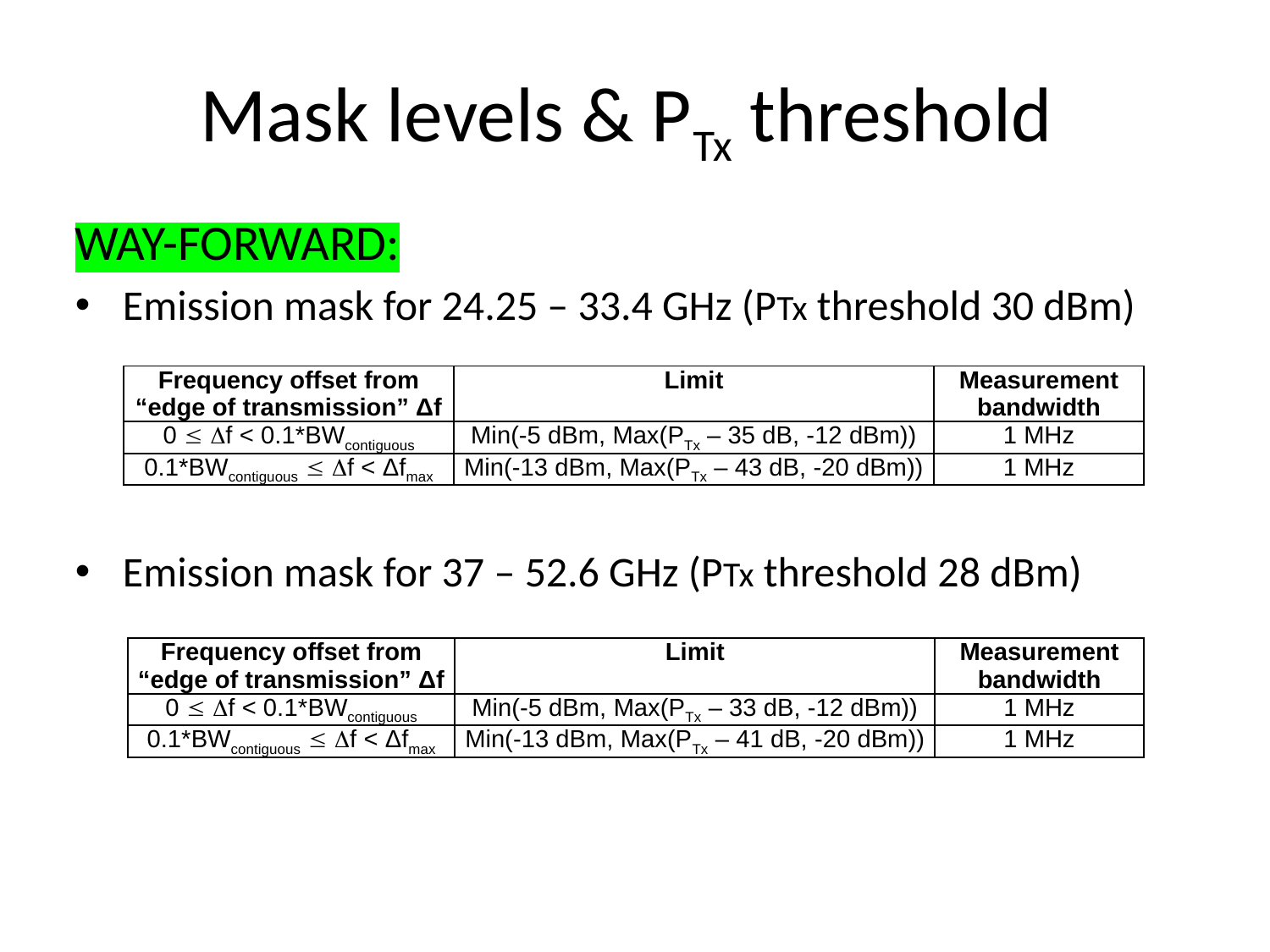

# Mask levels & PTx threshold
WAY-FORWARD:
Emission mask for 24.25 – 33.4 GHz (PTx threshold 30 dBm)

Emission mask for 37 – 52.6 GHz (PTx threshold 28 dBm)

| Frequency offset from “edge of transmission” Δf | Limit | Measurement bandwidth |
| --- | --- | --- |
| 0 ≤ Δf < 0.1\*BWcontiguous | Min(-5 dBm, Max(PTx – 35 dB, -12 dBm)) | 1 MHz |
| 0.1\*BWcontiguous ≤ Δf < Δfmax | Min(-13 dBm, Max(PTx – 43 dB, -20 dBm)) | 1 MHz |
| Frequency offset from “edge of transmission” Δf | Limit | Measurement bandwidth |
| --- | --- | --- |
| 0 ≤ Δf < 0.1\*BWcontiguous | Min(-5 dBm, Max(PTx – 33 dB, -12 dBm)) | 1 MHz |
| 0.1\*BWcontiguous ≤ Δf < Δfmax | Min(-13 dBm, Max(PTx – 41 dB, -20 dBm)) | 1 MHz |